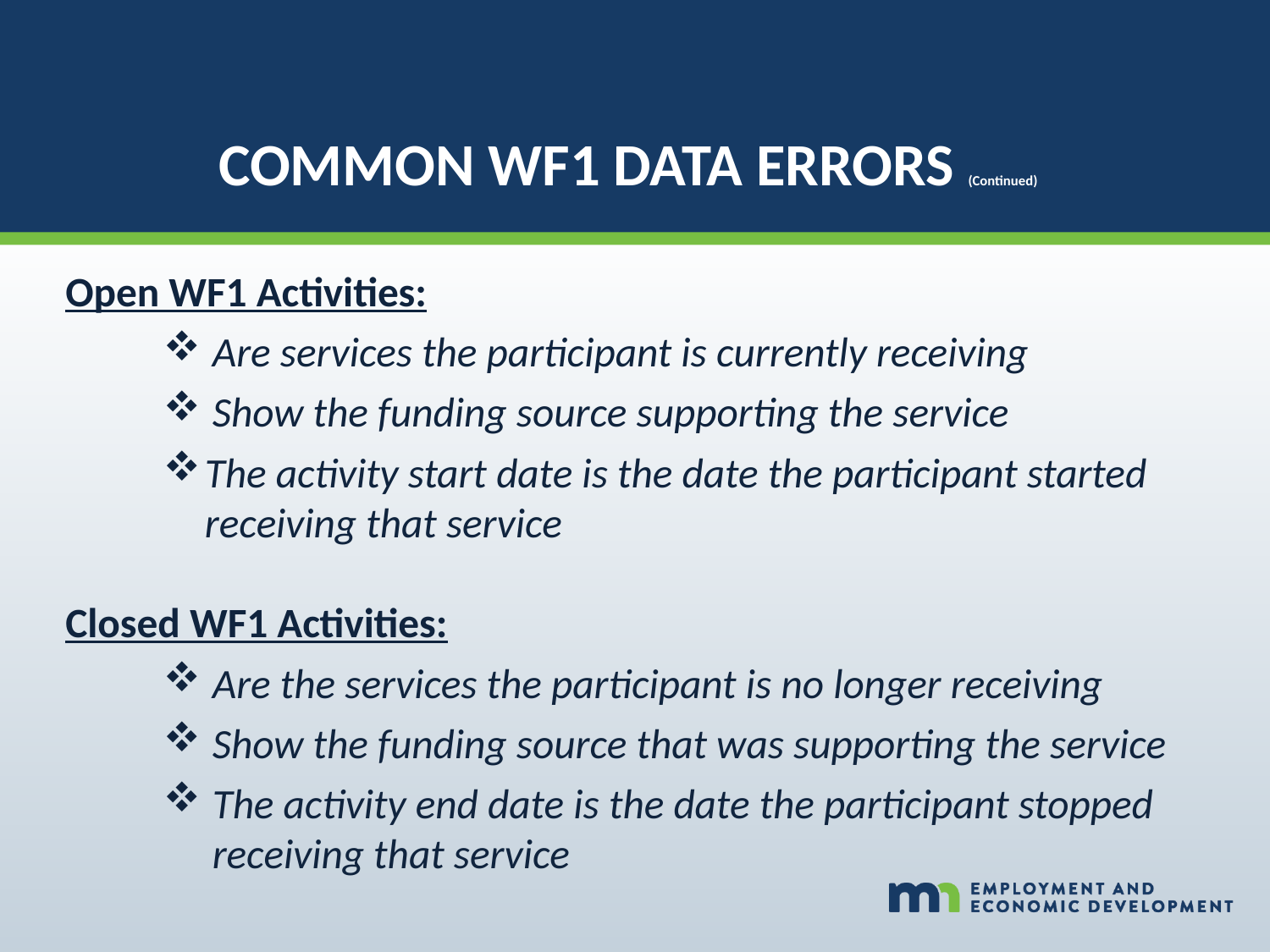

COMMON WF1 DATA ERRORS (Continued)
Open WF1 Activities:
Are services the participant is currently receiving
Show the funding source supporting the service
The activity start date is the date the participant started  receiving that service
Closed WF1 Activities:
Are the services the participant is no longer receiving
Show the funding source that was supporting the service
The activity end date is the date the participant stopped receiving that service